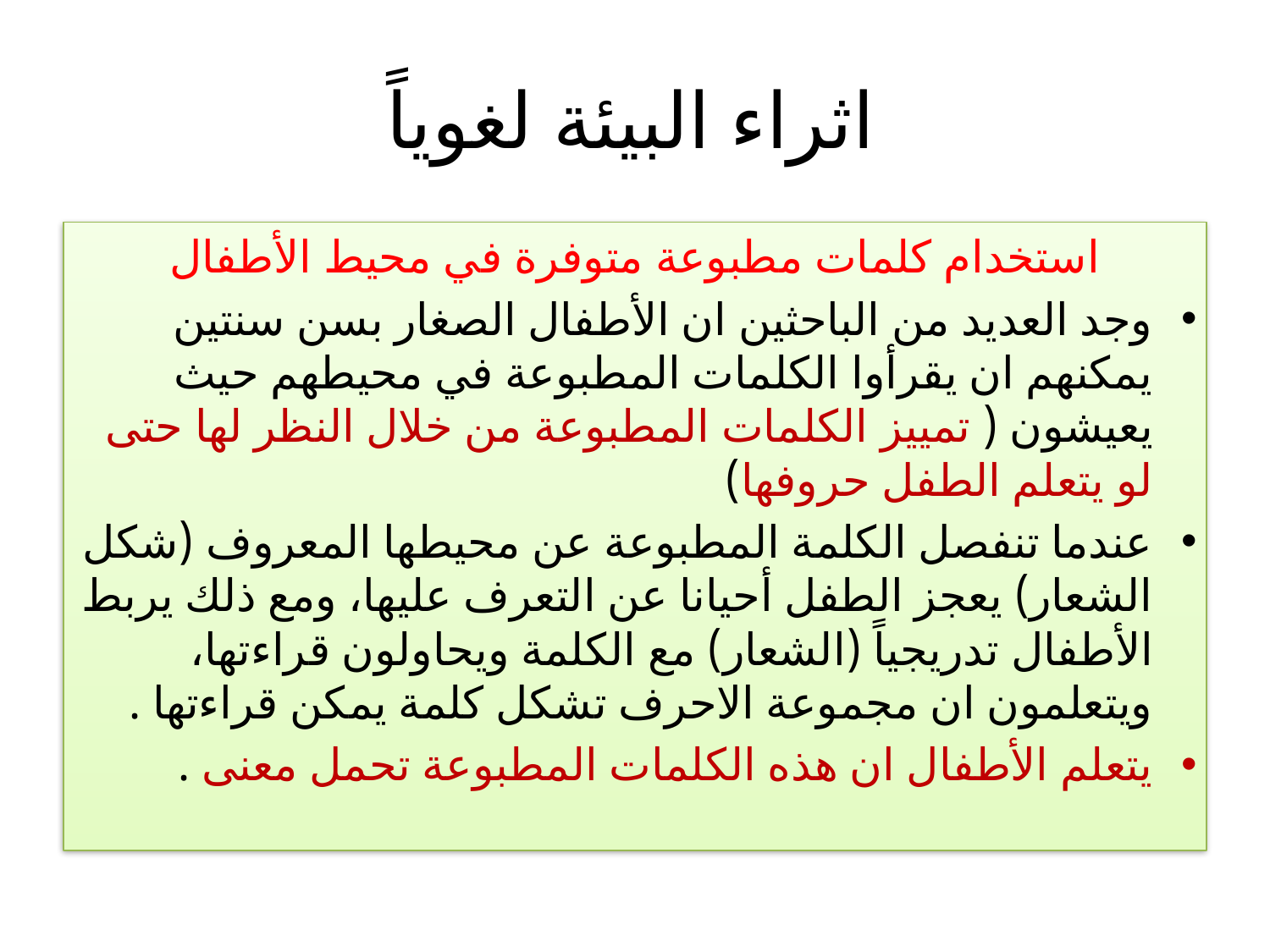

# اثراء البيئة لغوياً
استخدام كلمات مطبوعة متوفرة في محيط الأطفال
وجد العديد من الباحثين ان الأطفال الصغار بسن سنتين يمكنهم ان يقرأوا الكلمات المطبوعة في محيطهم حيث يعيشون ( تمييز الكلمات المطبوعة من خلال النظر لها حتى لو يتعلم الطفل حروفها)
عندما تنفصل الكلمة المطبوعة عن محيطها المعروف (شكل الشعار) يعجز الطفل أحيانا عن التعرف عليها، ومع ذلك يربط الأطفال تدريجياً (الشعار) مع الكلمة ويحاولون قراءتها، ويتعلمون ان مجموعة الاحرف تشكل كلمة يمكن قراءتها .
يتعلم الأطفال ان هذه الكلمات المطبوعة تحمل معنى .